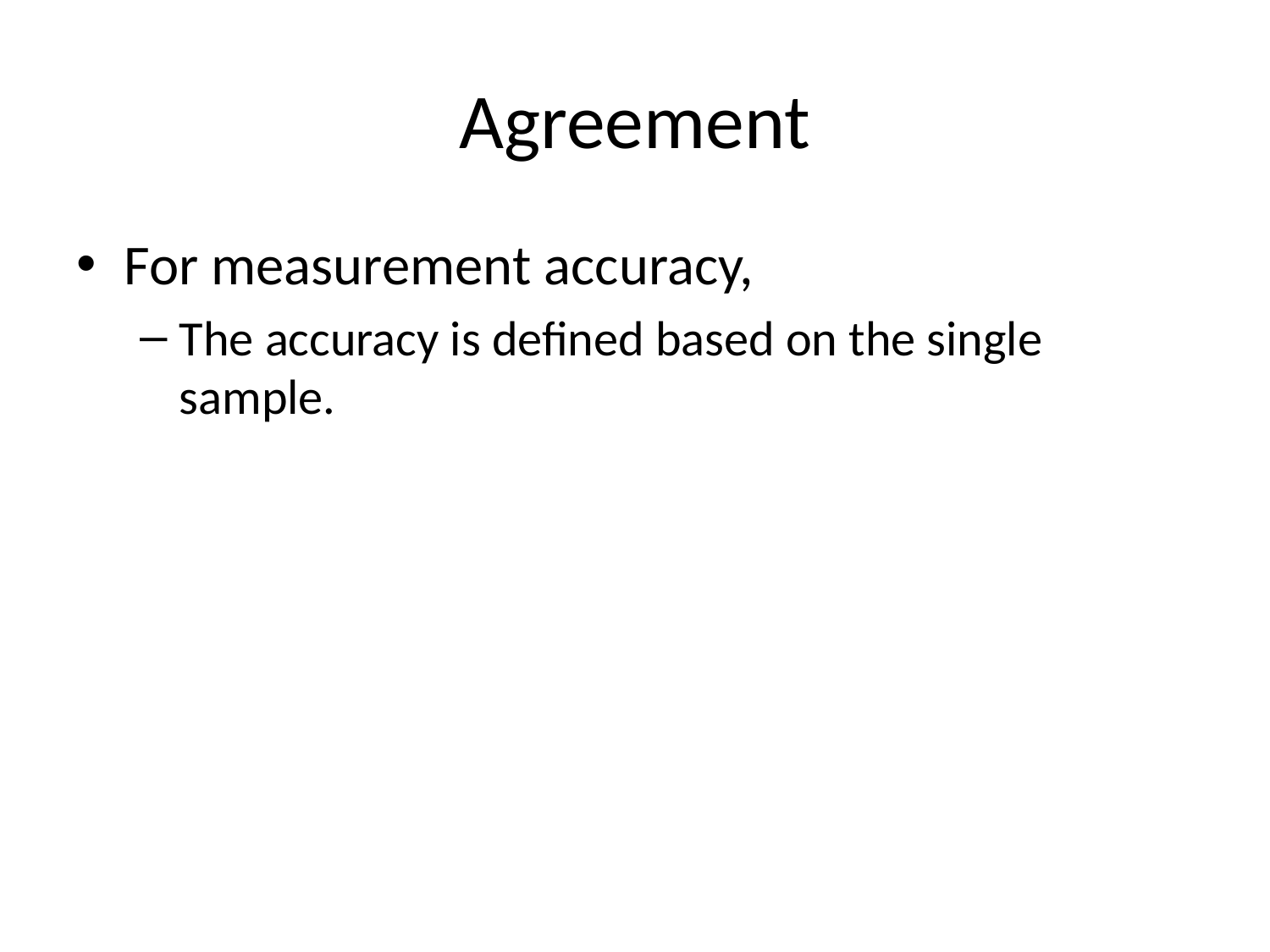

# Agreement
For measurement accuracy,
The accuracy is defined based on the single sample.